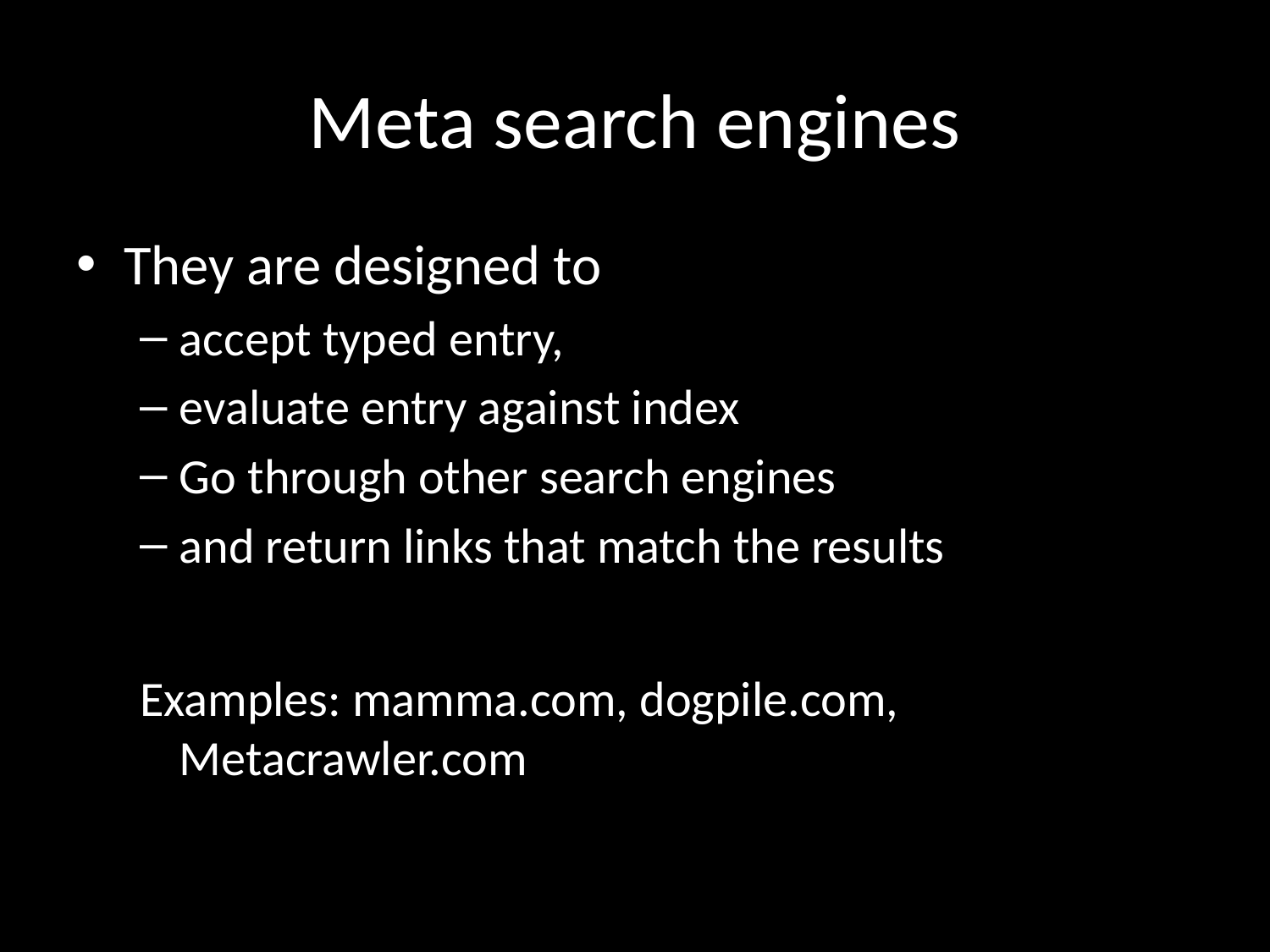

# Meta search engines
They are designed to
accept typed entry,
evaluate entry against index
Go through other search engines
and return links that match the results

Examples: mamma.com, dogpile.com, Metacrawler.com